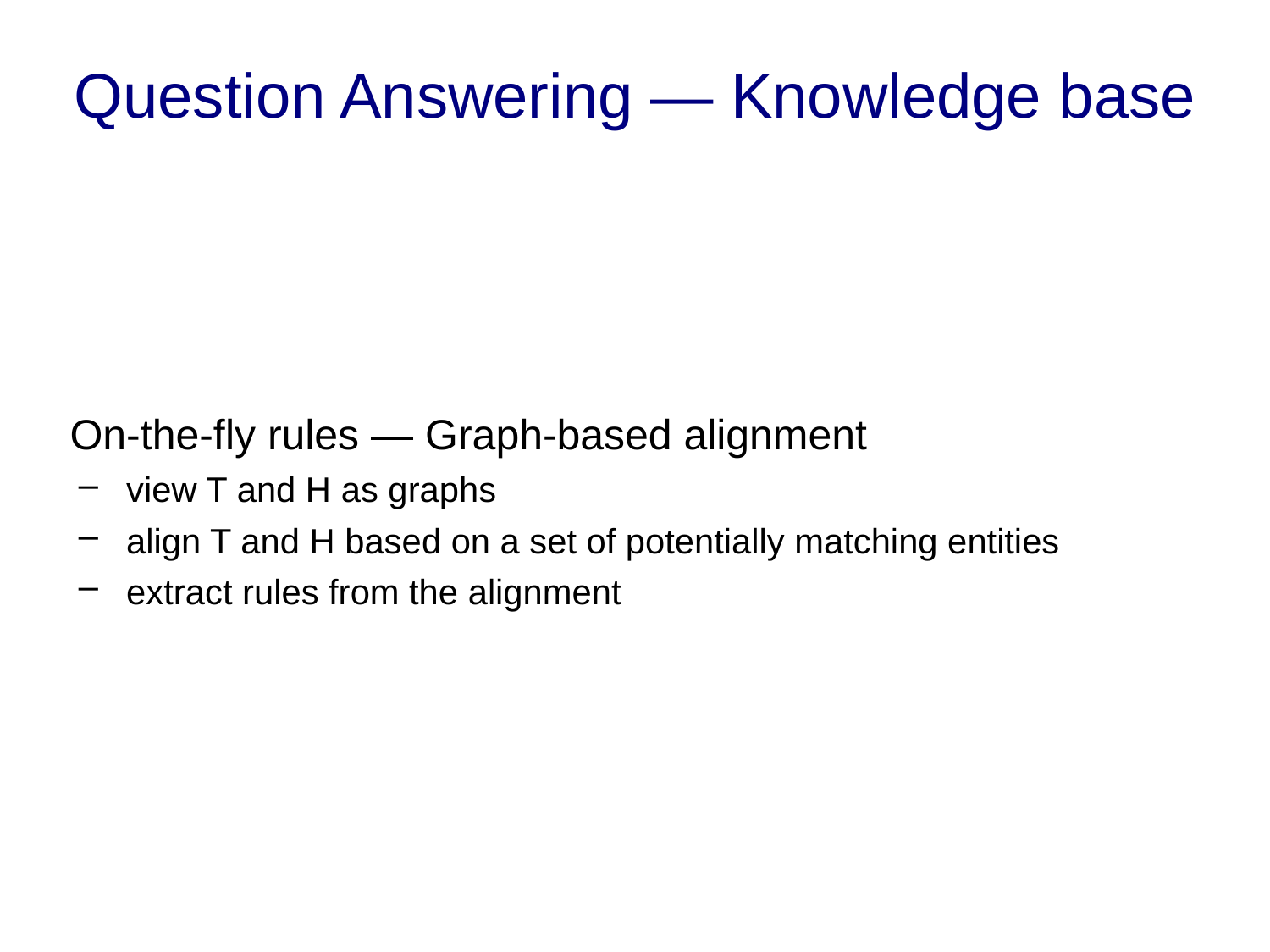

# Question Answering — Knowledge base
On-the-fly rules — Graph-based alignment
view T and H as graphs
align T and H based on a set of potentially matching entities
extract rules from the alignment
67